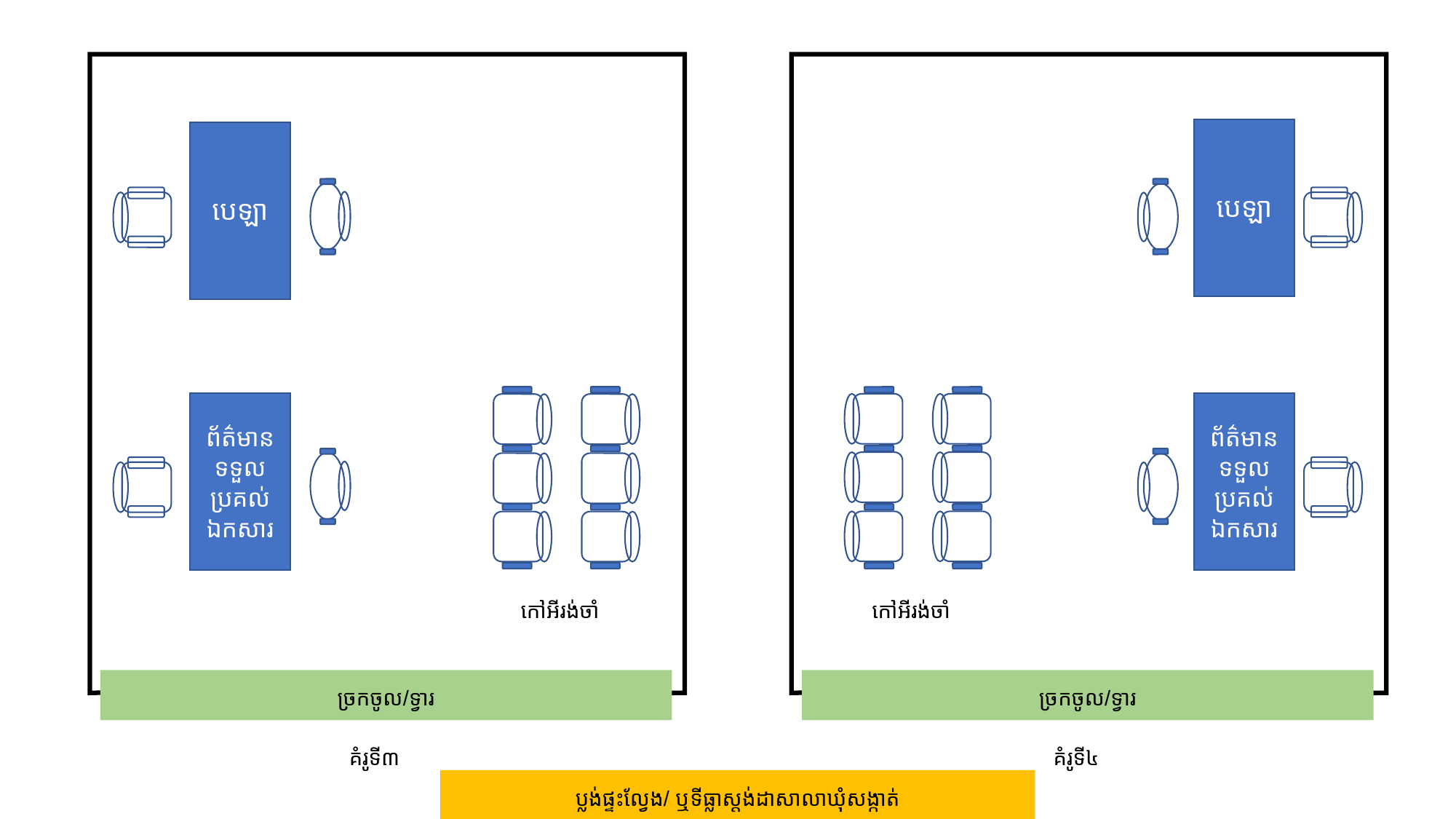

បេឡា
បេឡា

ព័ត៌មាន
ទទួល
ប្រគល់
ឯកសារ
ព័ត៌មាន
ទទួល
ប្រគល់
ឯកសារ

កៅអីរង់ចាំ
កៅអីរង់ចាំ
ច្រកចូល/ទ្វារ
ច្រកចូល/ទ្វារ
គំរូទី៣
គំរូទី៤
ប្លង់ផ្ទះល្វែង/ ឬទីធ្លាស្តង់ដាសាលាឃុំសង្កាត់